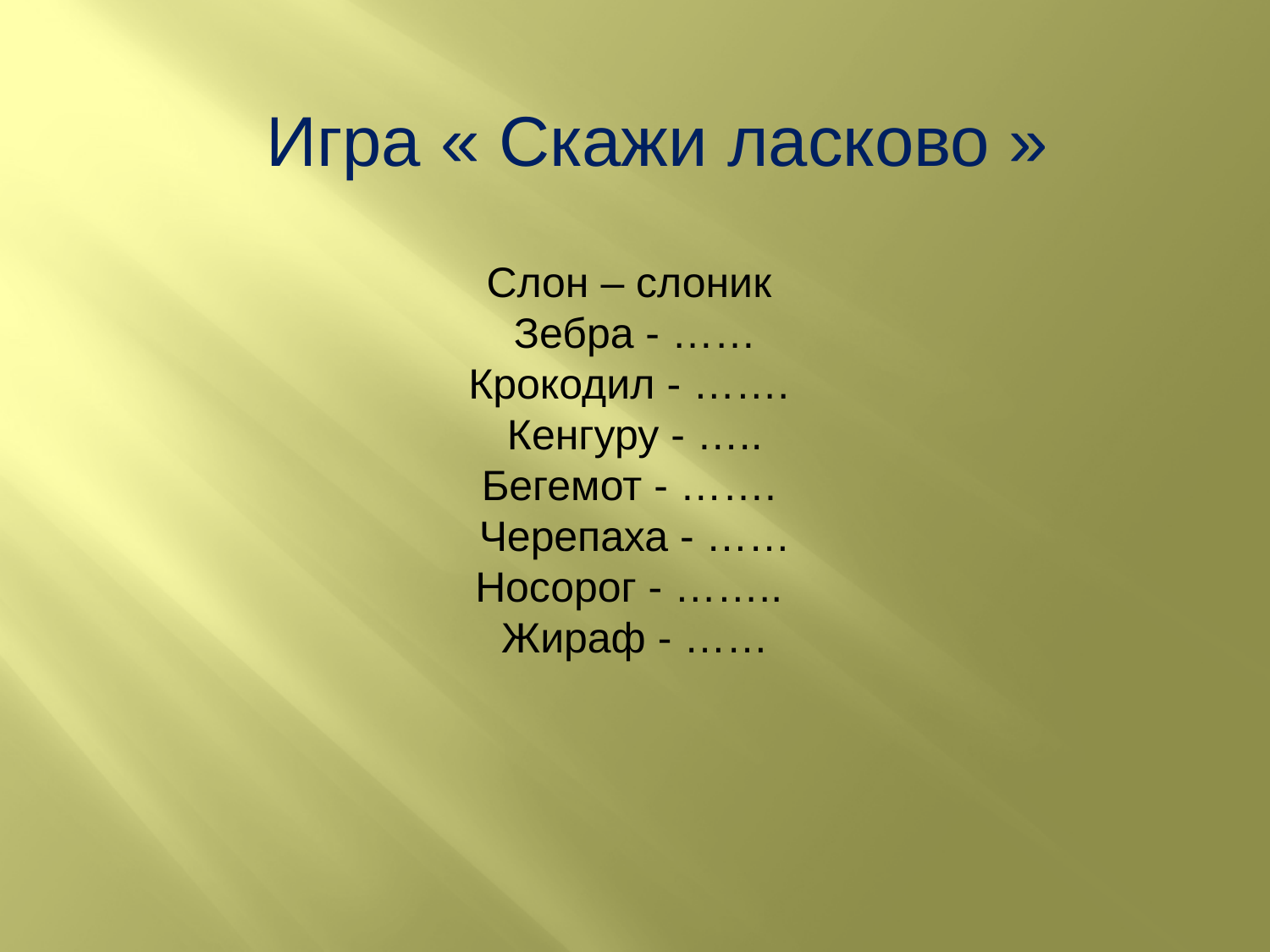

Игра « Скажи ласково »

Слон – слоник
Зебра - ……
Крокодил - …….
Кенгуру - …..
Бегемот - …….
Черепаха - ……
Носорог - ……..
Жираф - ……

 .